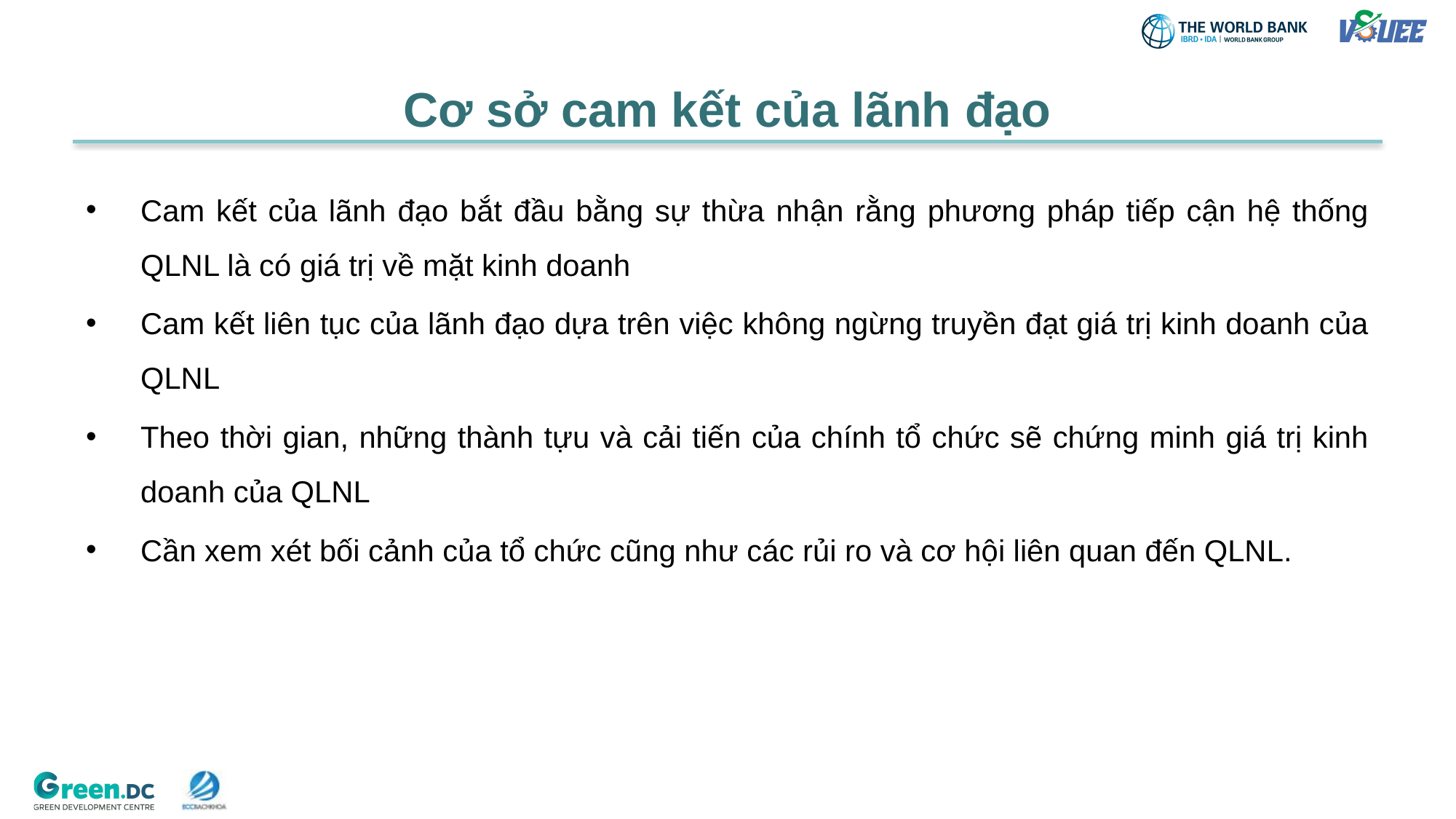

Cơ sở cam kết của lãnh đạo
Cam kết của lãnh đạo bắt đầu bằng sự thừa nhận rằng phương pháp tiếp cận hệ thống QLNL là có giá trị về mặt kinh doanh
Cam kết liên tục của lãnh đạo dựa trên việc không ngừng truyền đạt giá trị kinh doanh của QLNL
Theo thời gian, những thành tựu và cải tiến của chính tổ chức sẽ chứng minh giá trị kinh doanh của QLNL
Cần xem xét bối cảnh của tổ chức cũng như các rủi ro và cơ hội liên quan đến QLNL.